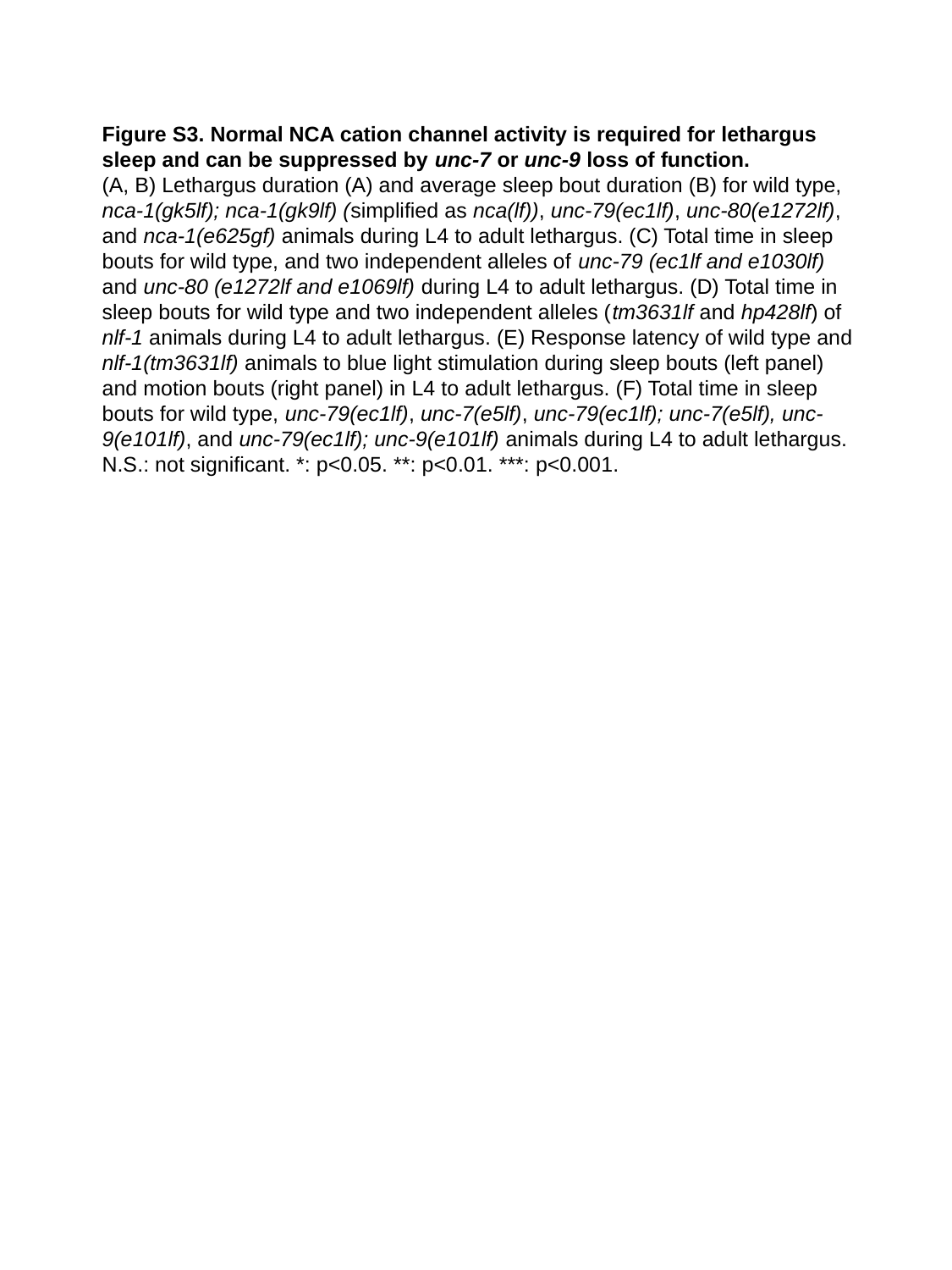

Figure S3. Normal NCA cation channel activity is required for lethargus sleep and can be suppressed by unc-7 or unc-9 loss of function.
(A, B) Lethargus duration (A) and average sleep bout duration (B) for wild type, nca-1(gk5lf); nca-1(gk9lf) (simplified as nca(lf)), unc-79(ec1lf), unc-80(e1272lf), and nca-1(e625gf) animals during L4 to adult lethargus. (C) Total time in sleep bouts for wild type, and two independent alleles of unc-79 (ec1lf and e1030lf) and unc-80 (e1272lf and e1069lf) during L4 to adult lethargus. (D) Total time in sleep bouts for wild type and two independent alleles (tm3631lf and hp428lf) of nlf-1 animals during L4 to adult lethargus. (E) Response latency of wild type and nlf-1(tm3631lf) animals to blue light stimulation during sleep bouts (left panel) and motion bouts (right panel) in L4 to adult lethargus. (F) Total time in sleep bouts for wild type, unc-79(ec1lf), unc-7(e5lf), unc-79(ec1lf); unc-7(e5lf), unc-9(e101lf), and unc-79(ec1lf); unc-9(e101lf) animals during L4 to adult lethargus. N.S.: not significant. *: p<0.05. **: p<0.01. ***: p<0.001.